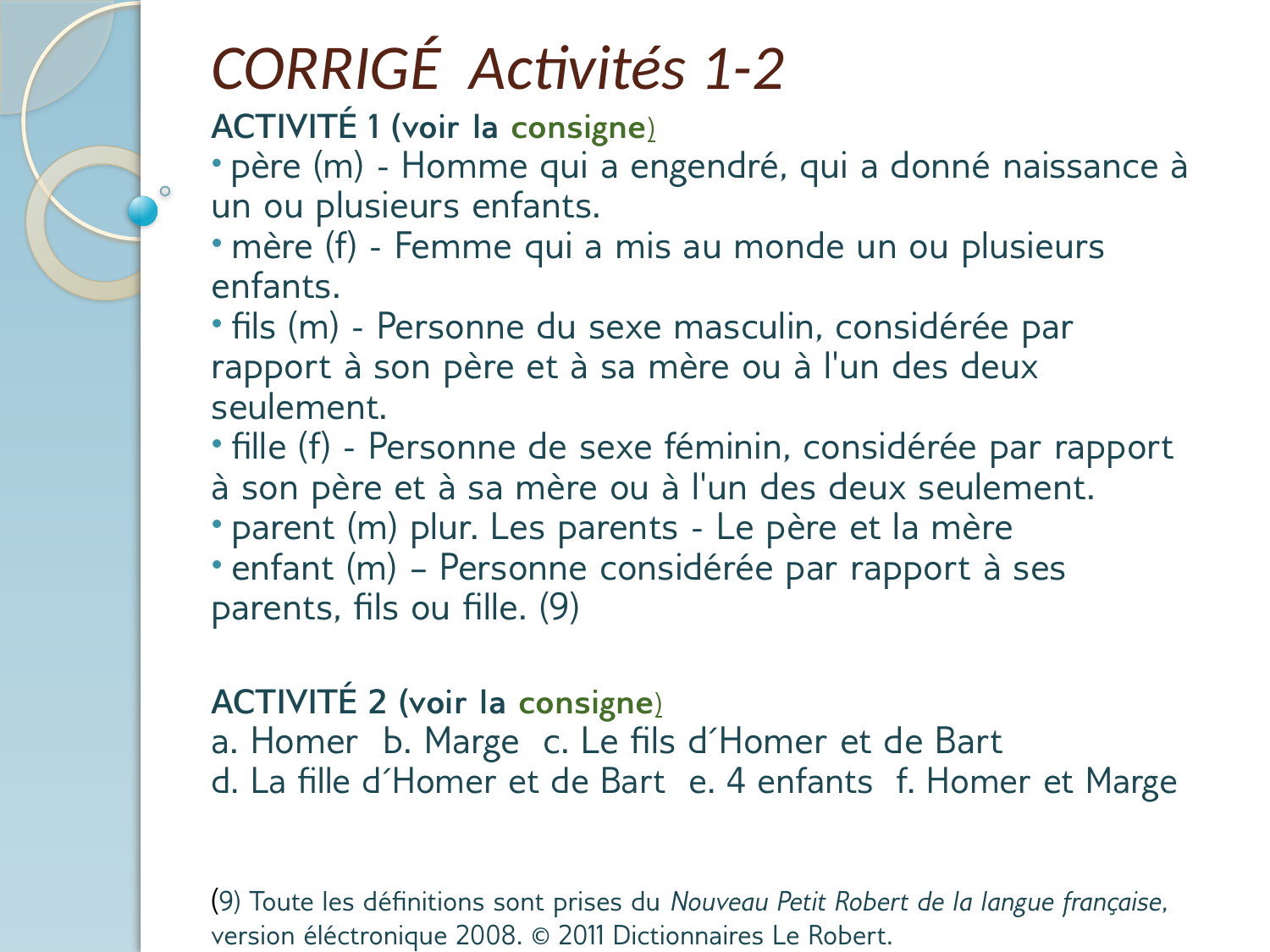

# CORRIGÉ  Activités 1-2
ACTIVITÉ 1 (voir la consigne)
 père (m) - Homme qui a engendré, qui a donné naissance à un ou plusieurs enfants.
 mère (f) - Femme qui a mis au monde un ou plusieurs enfants.
 fils (m) - Personne du sexe masculin, considérée par rapport à son père et à sa mère ou à l'un des deux seulement.
 fille (f) - Personne de sexe féminin, considérée par rapport à son père et à sa mère ou à l'un des deux seulement.
 parent (m) plur. Les parents - Le père et la mère
 enfant (m) – Personne considérée par rapport à ses parents, fils ou fille. (9)

ACTIVITÉ 2 (voir la consigne)
a. Homer  b. Marge  c. Le fils d´Homer et de Bart
d. La fille d´Homer et de Bart  e. 4 enfants  f. Homer et Marge

(9) Toute les définitions sont prises du Nouveau Petit Robert de la langue française, version éléctronique 2008. © 2011 Dictionnaires Le Robert.